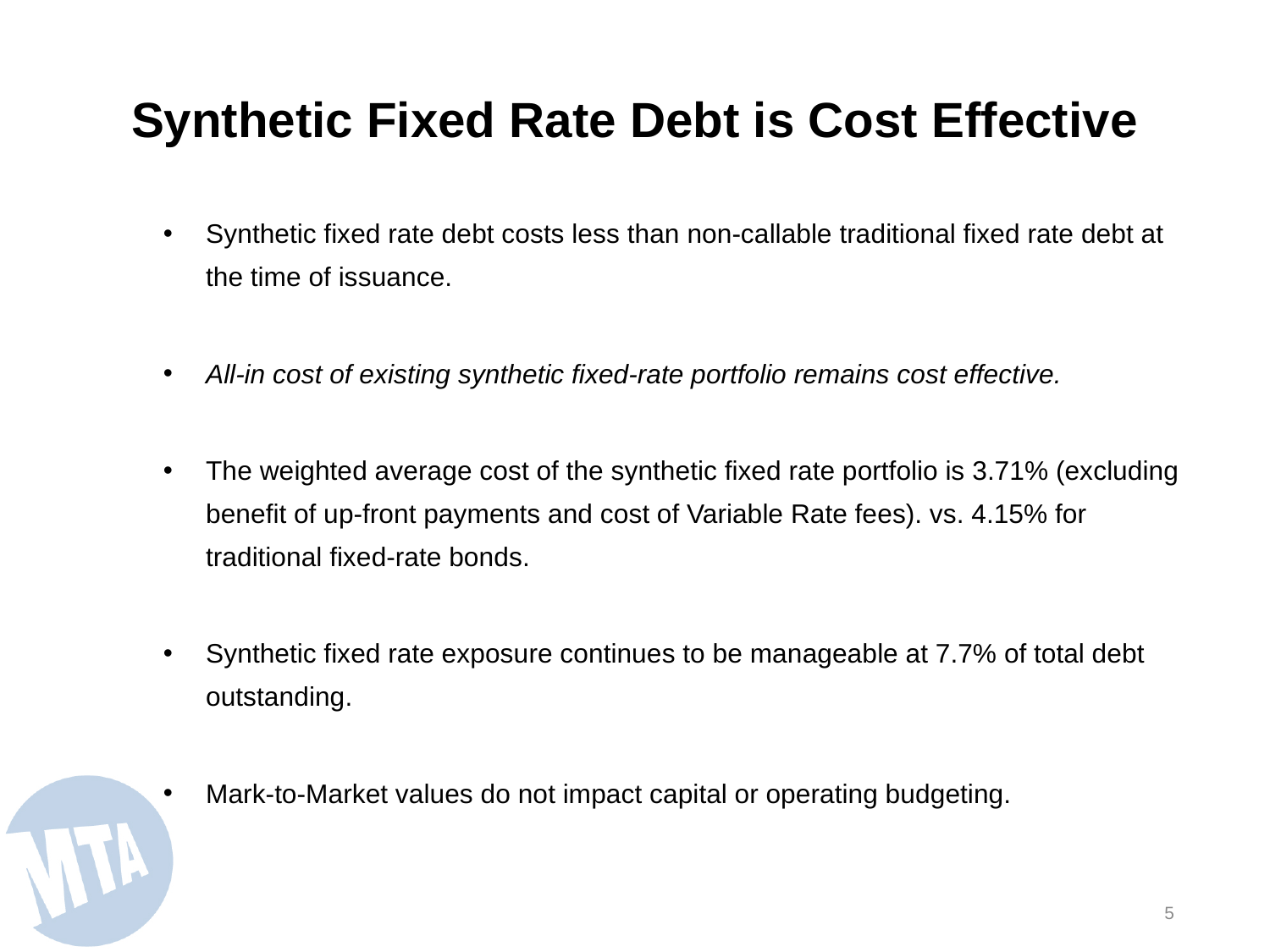

# Synthetic Fixed Rate Debt is Cost Effective
Synthetic fixed rate debt costs less than non-callable traditional fixed rate debt at the time of issuance.

All-in cost of existing synthetic fixed-rate portfolio remains cost effective.

The weighted average cost of the synthetic fixed rate portfolio is 3.71% (excluding benefit of up-front payments and cost of Variable Rate fees). vs. 4.15% for traditional fixed-rate bonds.

Synthetic fixed rate exposure continues to be manageable at 7.7% of total debt outstanding.

Mark-to-Market values do not impact capital or operating budgeting.
5